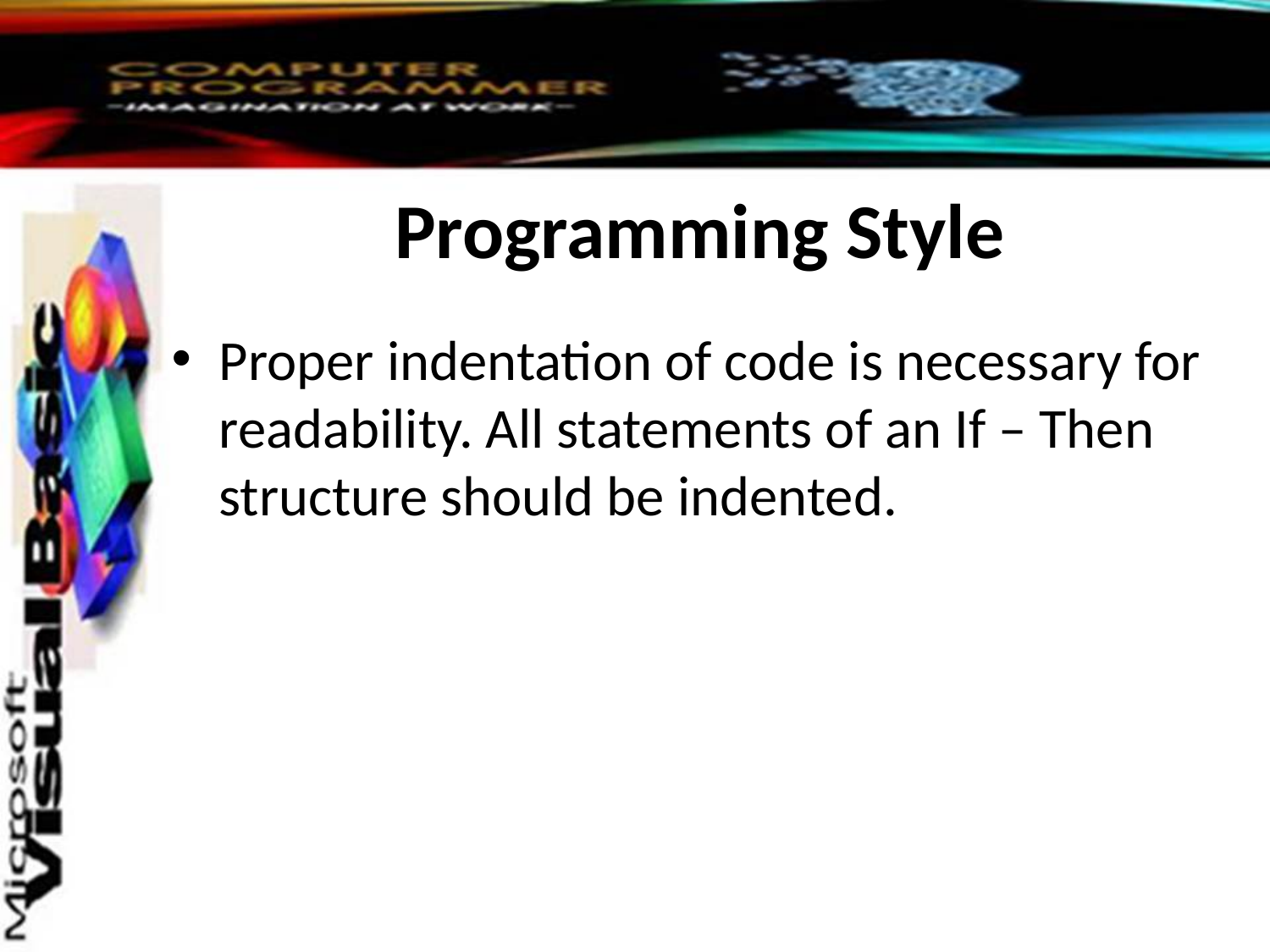

# Programming Style
Proper indentation of code is necessary for readability. All statements of an If – Then structure should be indented.